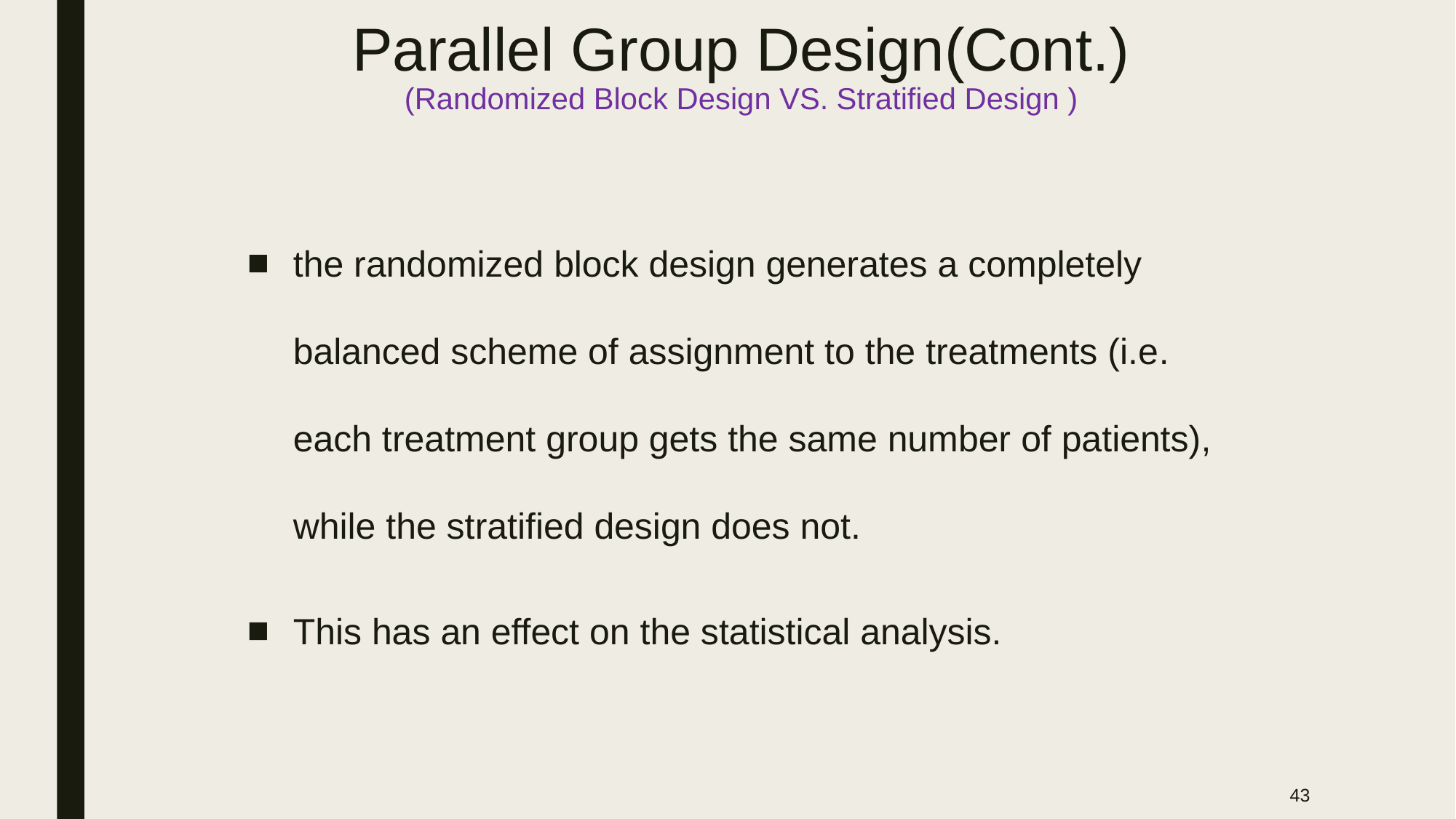

# Parallel Group Design(Cont.) (Randomized Block Design VS. Stratified Design )
the randomized block design generates a completely balanced scheme of assignment to the treatments (i.e. each treatment group gets the same number of patients), while the stratified design does not.
This has an effect on the statistical analysis.

43